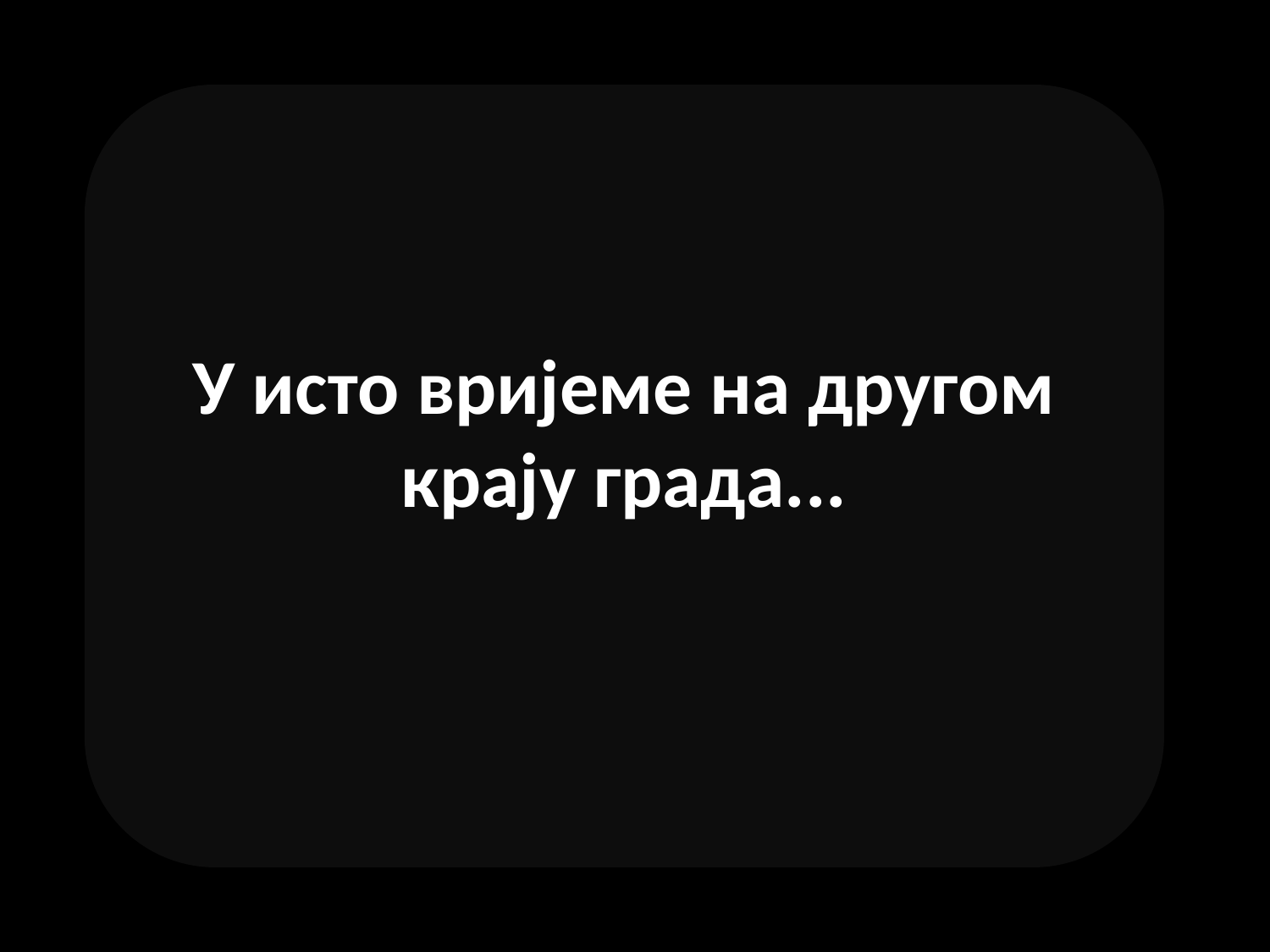

У исто вријеме на другом крају града...